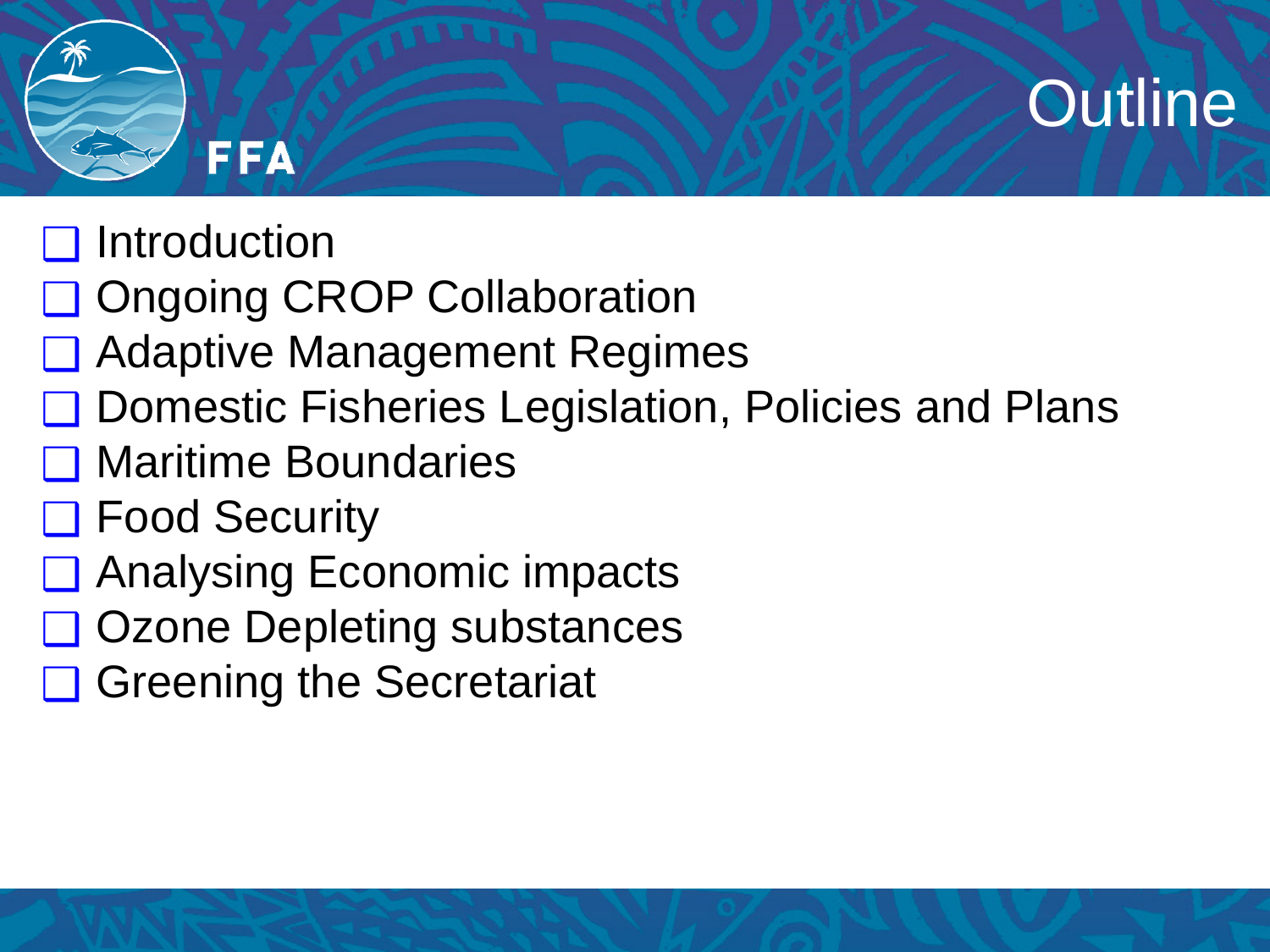

# Outline
Introduction
Ongoing CROP Collaboration
Adaptive Management Regimes
Domestic Fisheries Legislation, Policies and Plans
Maritime Boundaries
Food Security
Analysing Economic impacts
Ozone Depleting substances
Greening the Secretariat